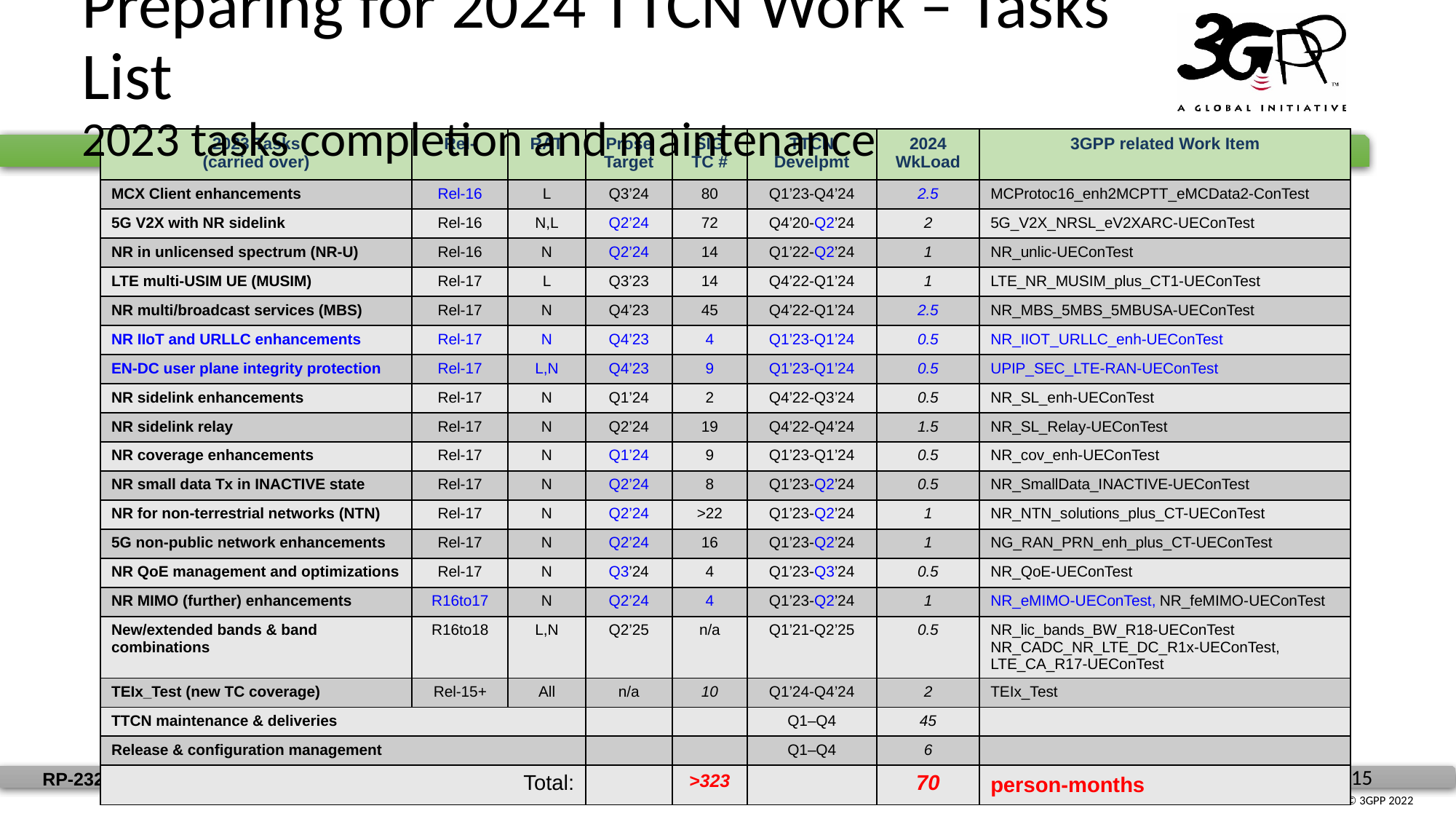

Preparing for 2024 TTCN Work – Tasks List
2023 tasks completion and maintenance
| 2023 Tasks (carried over) | Rel- | RAT | Prose Target | SIG TC # | TTCN Develpmt | 2024 WkLoad | 3GPP related Work Item |
| --- | --- | --- | --- | --- | --- | --- | --- |
| MCX Client enhancements | Rel-16 | L | Q3’24 | 80 | Q1’23-Q4’24 | 2.5 | MCProtoc16\_enh2MCPTT\_eMCData2-ConTest |
| 5G V2X with NR sidelink | Rel-16 | N,L | Q2’24 | 72 | Q4’20-Q2’24 | 2 | 5G\_V2X\_NRSL\_eV2XARC-UEConTest |
| NR in unlicensed spectrum (NR-U) | Rel-16 | N | Q2’24 | 14 | Q1’22-Q2’24 | 1 | NR\_unlic-UEConTest |
| LTE multi-USIM UE (MUSIM) | Rel-17 | L | Q3’23 | 14 | Q4’22-Q1’24 | 1 | LTE\_NR\_MUSIM\_plus\_CT1-UEConTest |
| NR multi/broadcast services (MBS) | Rel-17 | N | Q4’23 | 45 | Q4’22-Q1’24 | 2.5 | NR\_MBS\_5MBS\_5MBUSA-UEConTest |
| NR IIoT and URLLC enhancements | Rel-17 | N | Q4’23 | 4 | Q1’23-Q1’24 | 0.5 | NR\_IIOT\_URLLC\_enh-UEConTest |
| EN-DC user plane integrity protection | Rel-17 | L,N | Q4’23 | 9 | Q1’23-Q1’24 | 0.5 | UPIP\_SEC\_LTE-RAN-UEConTest |
| NR sidelink enhancements | Rel-17 | N | Q1’24 | 2 | Q4’22-Q3’24 | 0.5 | NR\_SL\_enh-UEConTest |
| NR sidelink relay | Rel-17 | N | Q2’24 | 19 | Q4’22-Q4’24 | 1.5 | NR\_SL\_Relay-UEConTest |
| NR coverage enhancements | Rel-17 | N | Q1’24 | 9 | Q1’23-Q1’24 | 0.5 | NR\_cov\_enh-UEConTest |
| NR small data Tx in INACTIVE state | Rel-17 | N | Q2’24 | 8 | Q1’23-Q2’24 | 0.5 | NR\_SmallData\_INACTIVE-UEConTest |
| NR for non-terrestrial networks (NTN) | Rel-17 | N | Q2’24 | >22 | Q1’23-Q2’24 | 1 | NR\_NTN\_solutions\_plus\_CT-UEConTest |
| 5G non-public network enhancements | Rel-17 | N | Q2’24 | 16 | Q1’23-Q2’24 | 1 | NG\_RAN\_PRN\_enh\_plus\_CT-UEConTest |
| NR QoE management and optimizations | Rel-17 | N | Q3’24 | 4 | Q1’23-Q3’24 | 0.5 | NR\_QoE-UEConTest |
| NR MIMO (further) enhancements | R16to17 | N | Q2’24 | 4 | Q1’23-Q2’24 | 1 | NR\_eMIMO-UEConTest, NR\_feMIMO-UEConTest |
| New/extended bands & band combinations | R16to18 | L,N | Q2’25 | n/a | Q1’21-Q2’25 | 0.5 | NR\_lic\_bands\_BW\_R18-UEConTest NR\_CADC\_NR\_LTE\_DC\_R1x-UEConTest, LTE\_CA\_R17-UEConTest |
| TEIx\_Test (new TC coverage) | Rel-15+ | All | n/a | 10 | Q1’24-Q4’24 | 2 | TEIx\_Test |
| TTCN maintenance & deliveries |  |  |  |  | Q1–Q4 | 45 |  |
| Release & configuration management |  |  |  |  | Q1–Q4 | 6 |  |
| Total: |  |  |  | >323 |  | 70 | person-months |